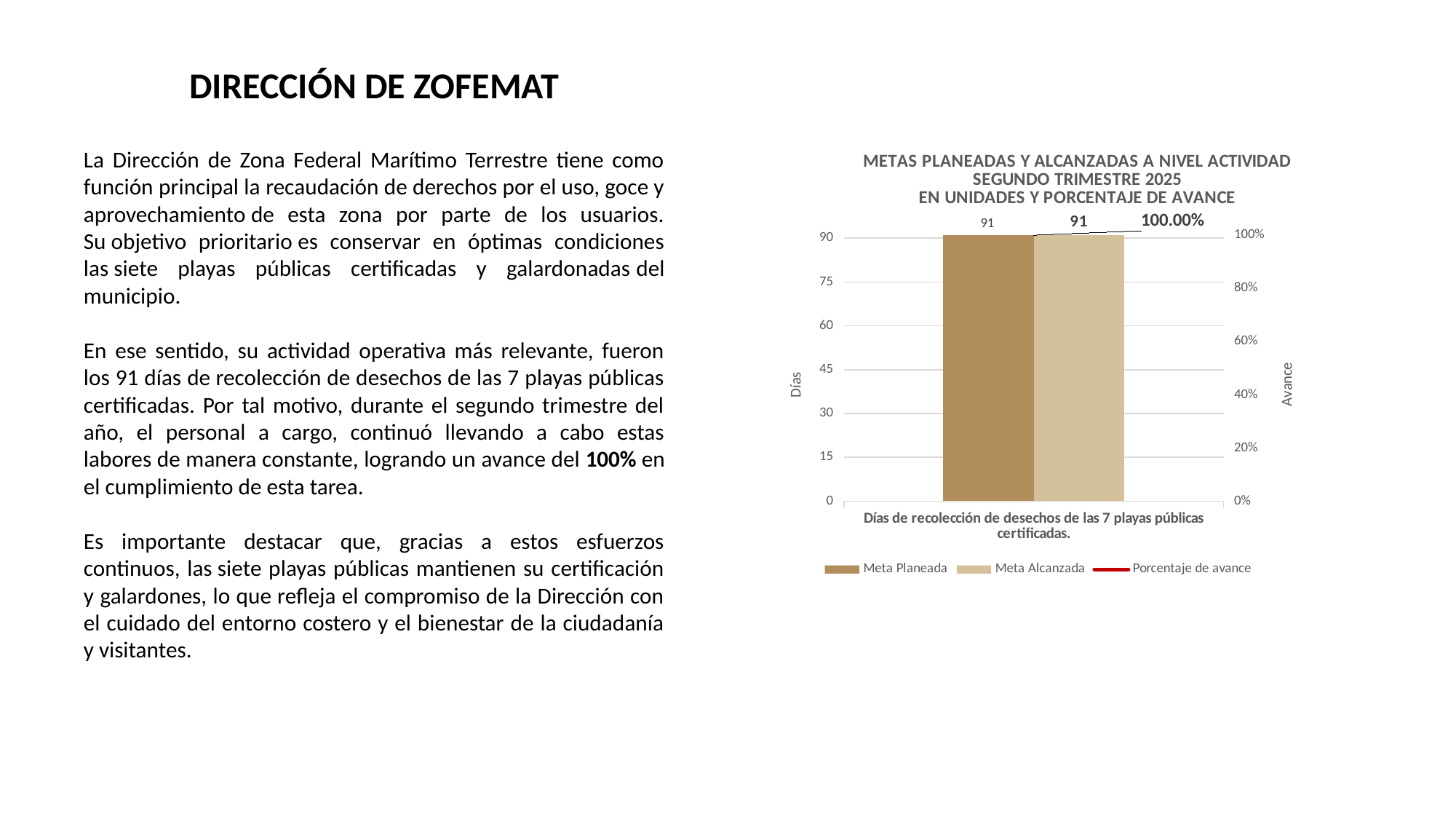

DIRECCIÓN DE ZOFEMAT
La Dirección de Zona Federal Marítimo Terrestre tiene como función principal la recaudación de derechos por el uso, goce y aprovechamiento de esta zona por parte de los usuarios. Su objetivo prioritario es conservar en óptimas condiciones las siete playas públicas certificadas y galardonadas del municipio.

En ese sentido, su actividad operativa más relevante, fueron los 91 días de recolección de desechos de las 7 playas públicas certificadas. Por tal motivo, durante el segundo trimestre del año, el personal a cargo, continuó llevando a cabo estas labores de manera constante, logrando un avance del 100% en el cumplimiento de esta tarea.

Es importante destacar que, gracias a estos esfuerzos continuos, las siete playas públicas mantienen su certificación y galardones, lo que refleja el compromiso de la Dirección con el cuidado del entorno costero y el bienestar de la ciudadanía y visitantes.

### Chart: METAS PLANEADAS Y ALCANZADAS A NIVEL ACTIVIDAD
SEGUNDO TRIMESTRE 2025
EN UNIDADES Y PORCENTAJE DE AVANCE

| Category | Meta Planeada | Meta Alcanzada |  |
|---|---|---|---|
| Días de recolección de desechos de las 7 playas públicas certificadas. | 91.0 | 91.0 | 1.0 |